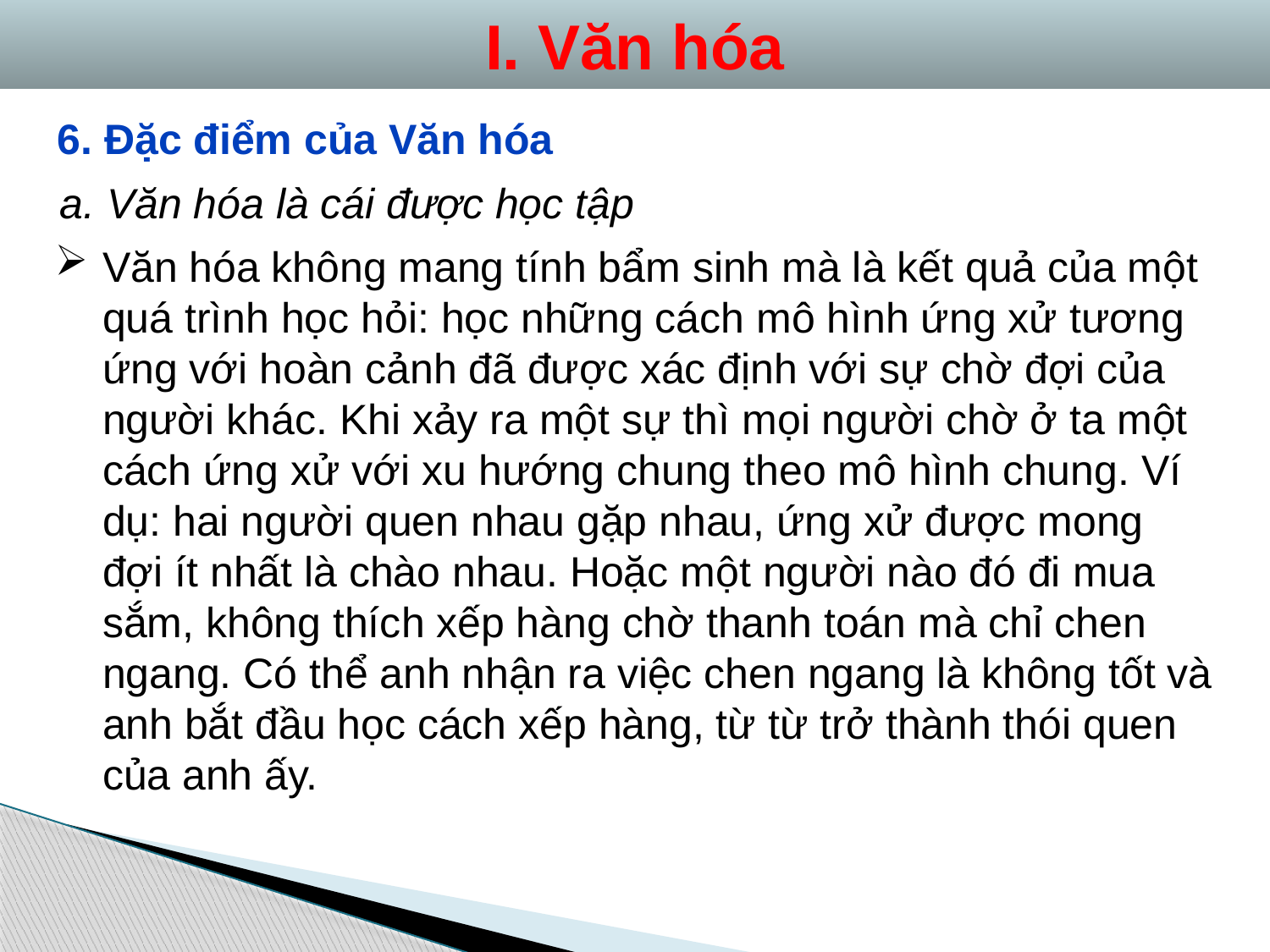

I. Văn hóa
6. Đặc điểm của Văn hóa
a. Văn hóa là cái được học tập
Văn hóa không mang tính bẩm sinh mà là kết quả của một quá trình học hỏi: học những cách mô hình ứng xử tương ứng với hoàn cảnh đã được xác định với sự chờ đợi của người khác. Khi xảy ra một sự thì mọi người chờ ở ta một cách ứng xử với xu hướng chung theo mô hình chung. Ví dụ: hai người quen nhau gặp nhau, ứng xử được mong đợi ít nhất là chào nhau. Hoặc một người nào đó đi mua sắm, không thích xếp hàng chờ thanh toán mà chỉ chen ngang. Có thể anh nhận ra việc chen ngang là không tốt và anh bắt đầu học cách xếp hàng, từ từ trở thành thói quen của anh ấy.